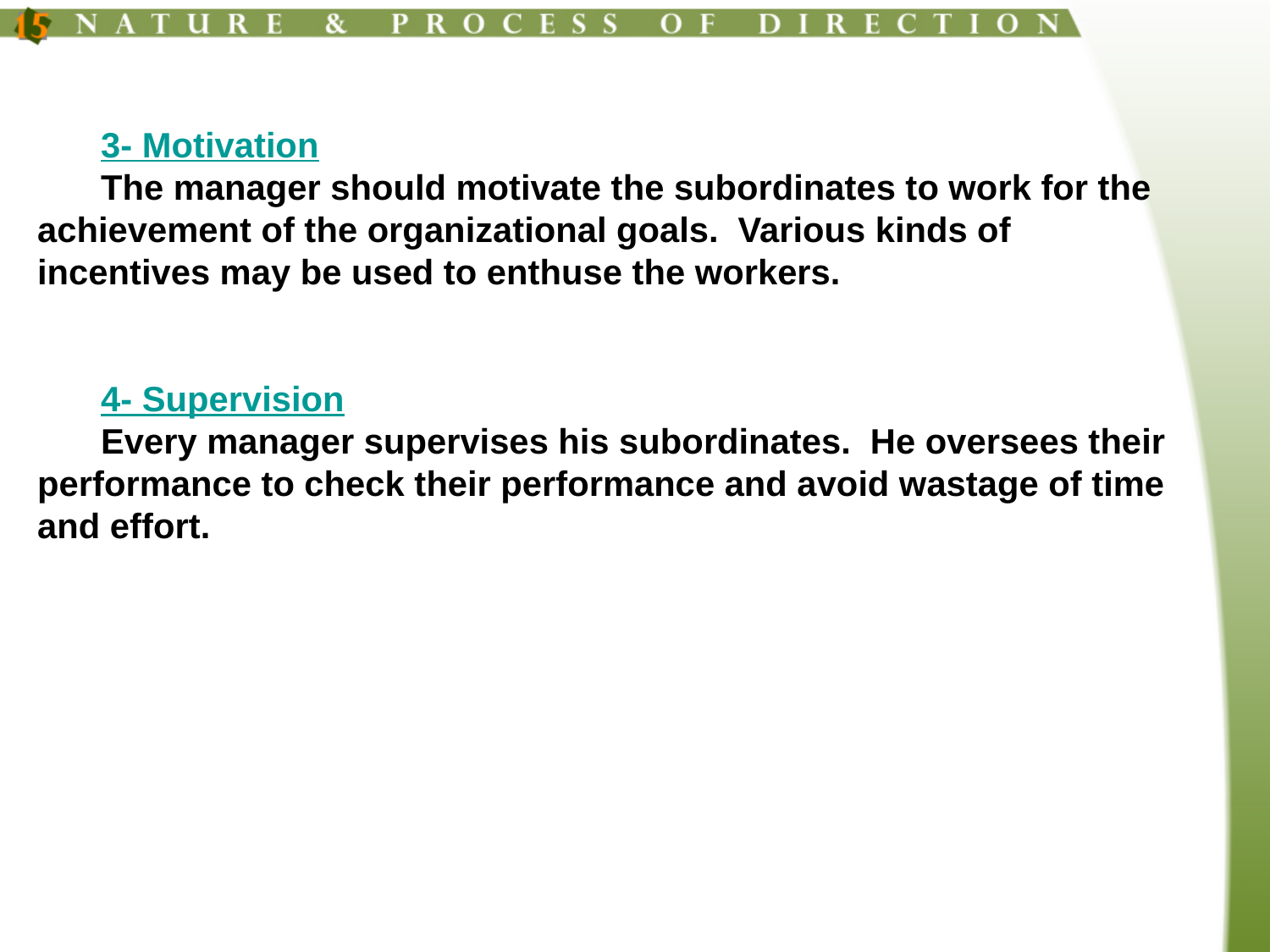

3- Motivation
The manager should motivate the subordinates to work for the achievement of the organizational goals.  Various kinds of incentives may be used to enthuse the workers.

4- Supervision
Every manager supervises his subordinates.  He oversees their performance to check their performance and avoid wastage of time and effort.